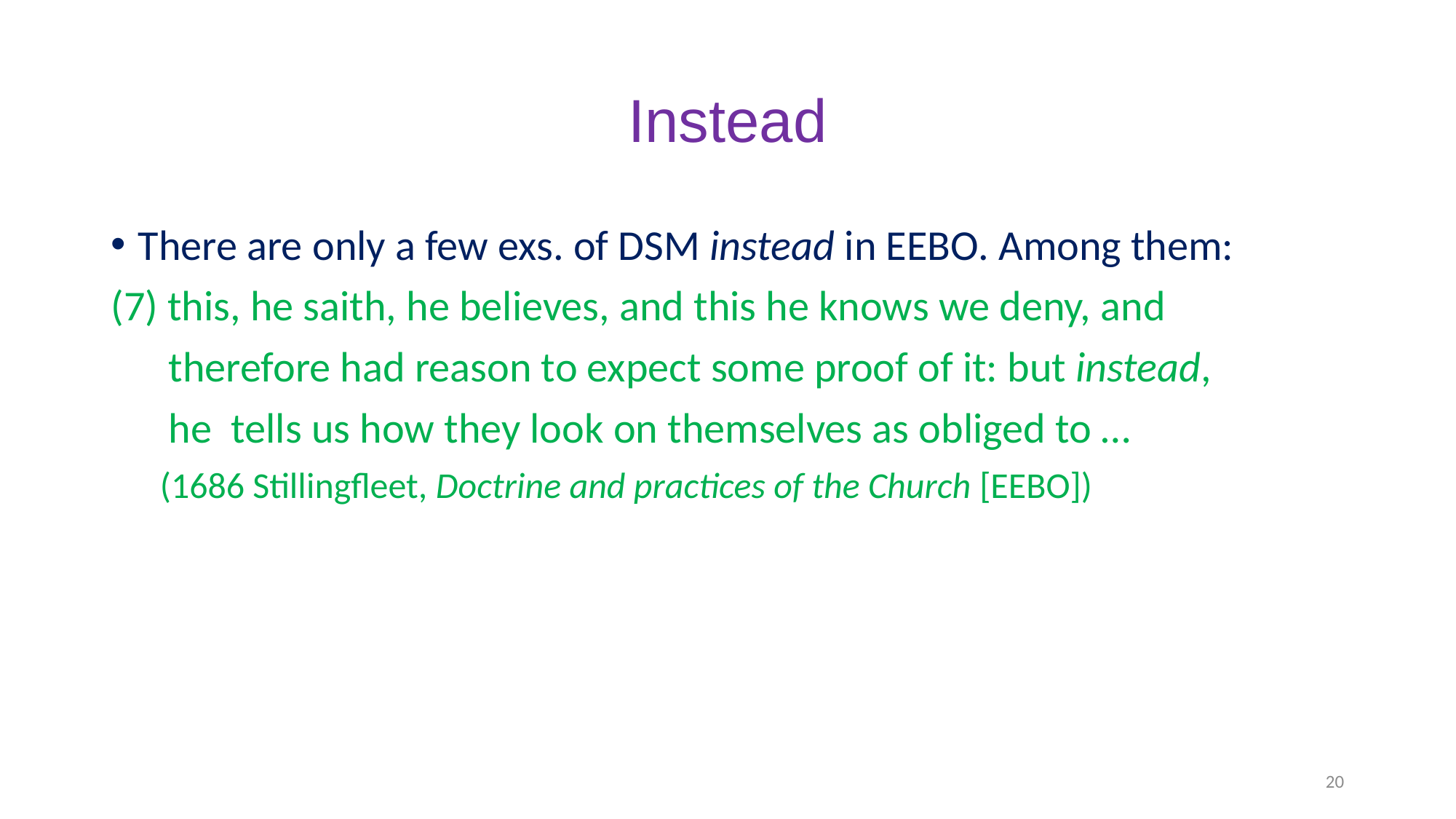

# Instead
There are only a few exs. of DSM instead in EEBO. Among them:
(7) this, he saith, he believes, and this he knows we deny, and
      therefore had reason to expect some proof of it: but instead,
      he  tells us how they look on themselves as obliged to …
      (1686 Stillingfleet, Doctrine and practices of the Church [EEBO])

20